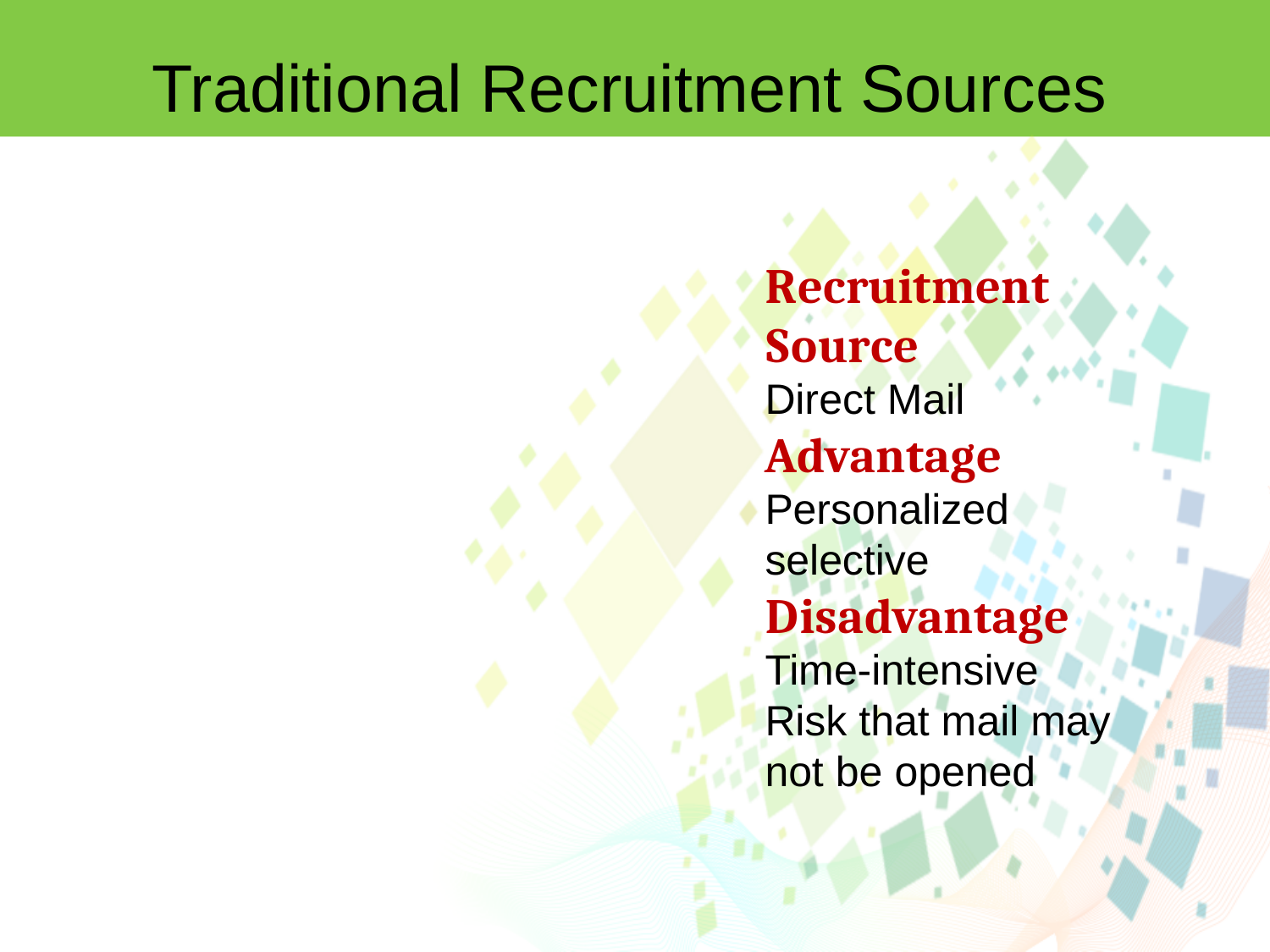

Traditional Recruitment Sources
Recruitment Source
Direct Mail
Advantage
Personalized selective
Disadvantage
Time-intensive Risk that mail may not be opened